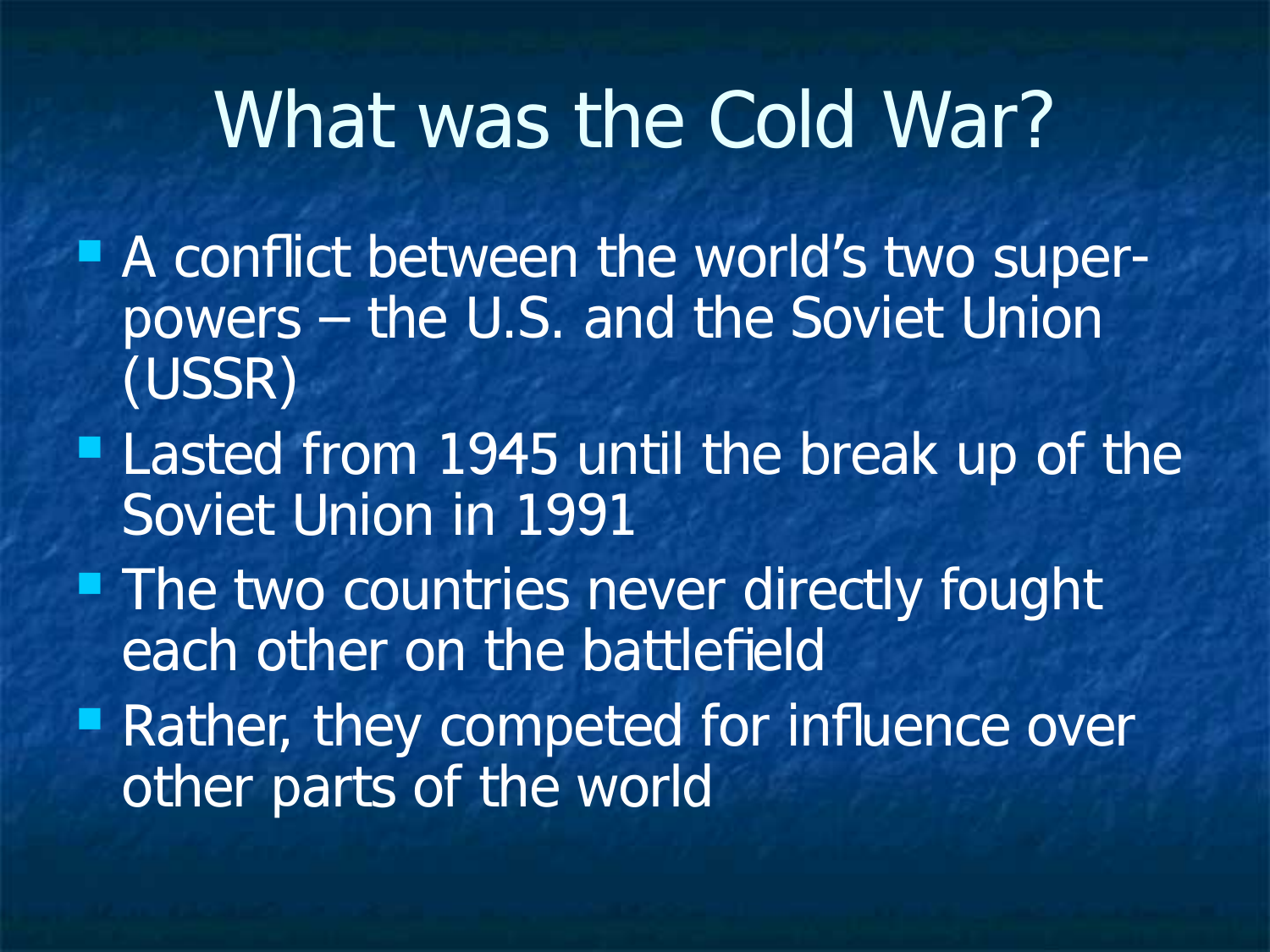

What was the Cold War?
A conflict between the world’s two super-powers – the U.S. and the Soviet Union (USSR)
Lasted from 1945 until the break up of the Soviet Union in 1991
The two countries never directly fought each other on the battlefield
Rather, they competed for influence over other parts of the world